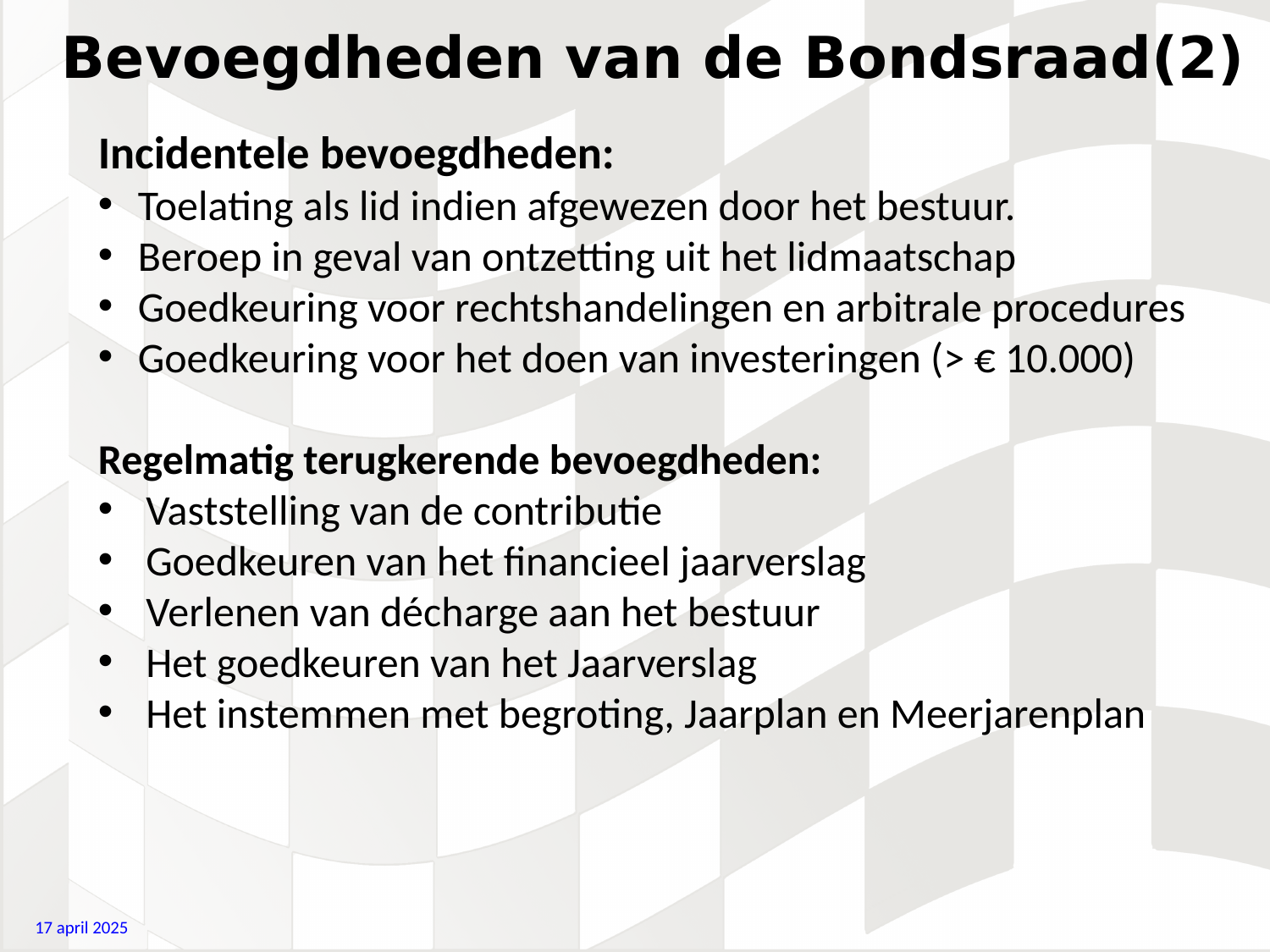

# Bevoegdheden van de Bondsraad(2)
Incidentele bevoegdheden:
Toelating als lid indien afgewezen door het bestuur.
Beroep in geval van ontzetting uit het lidmaatschap
Goedkeuring voor rechtshandelingen en arbitrale procedures
Goedkeuring voor het doen van investeringen (> € 10.000)
Regelmatig terugkerende bevoegdheden:
Vaststelling van de contributie
Goedkeuren van het financieel jaarverslag
Verlenen van décharge aan het bestuur
Het goedkeuren van het Jaarverslag
Het instemmen met begroting, Jaarplan en Meerjarenplan

17 april 2025